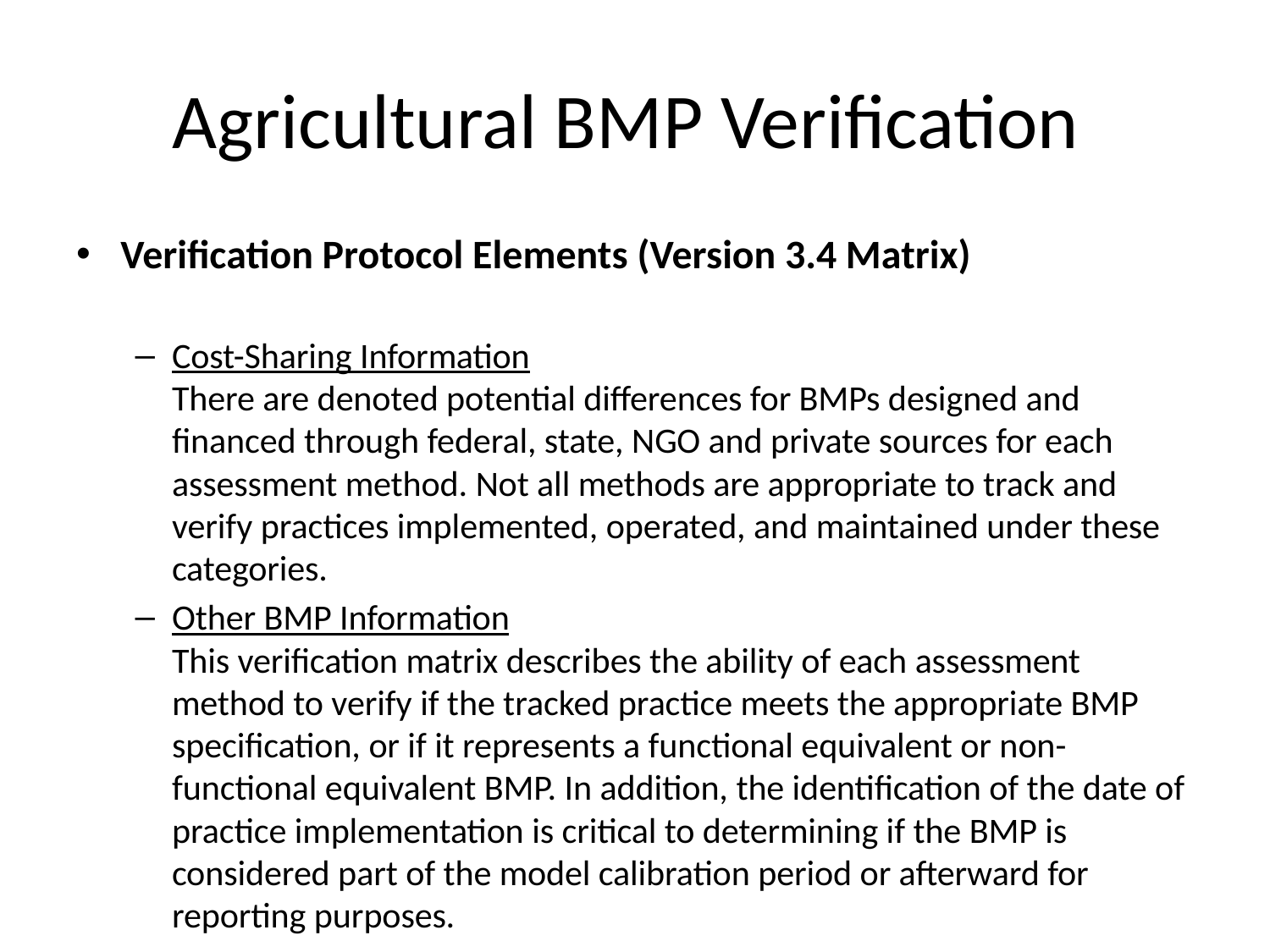

# Agricultural BMP Verification
Verification Protocol Elements (Version 3.4 Matrix)
Cost-Sharing Information
There are denoted potential differences for BMPs designed and financed through federal, state, NGO and private sources for each assessment method. Not all methods are appropriate to track and verify practices implemented, operated, and maintained under these categories.
Other BMP Information
This verification matrix describes the ability of each assessment method to verify if the tracked practice meets the appropriate BMP specification, or if it represents a functional equivalent or non-functional equivalent BMP. In addition, the identification of the date of practice implementation is critical to determining if the BMP is considered part of the model calibration period or afterward for reporting purposes.